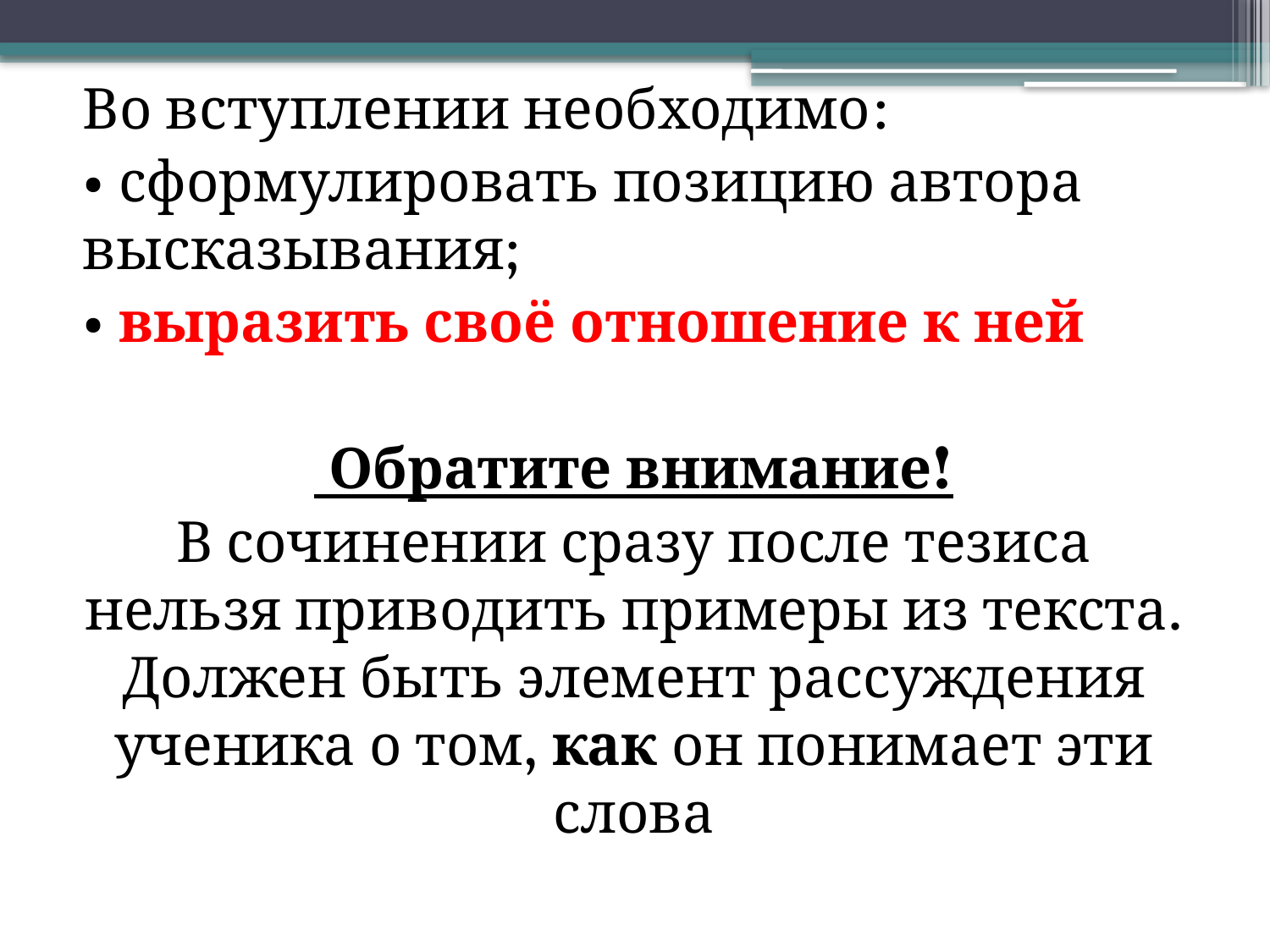

Во вступлении необходимо:
• сформулировать позицию автора высказывания;
• выразить своё отношение к ней

 Обратите внимание!
В сочинении сразу после тезиса нельзя приводить примеры из текста. Должен быть элемент рассуждения ученика о том, как он понимает эти слова